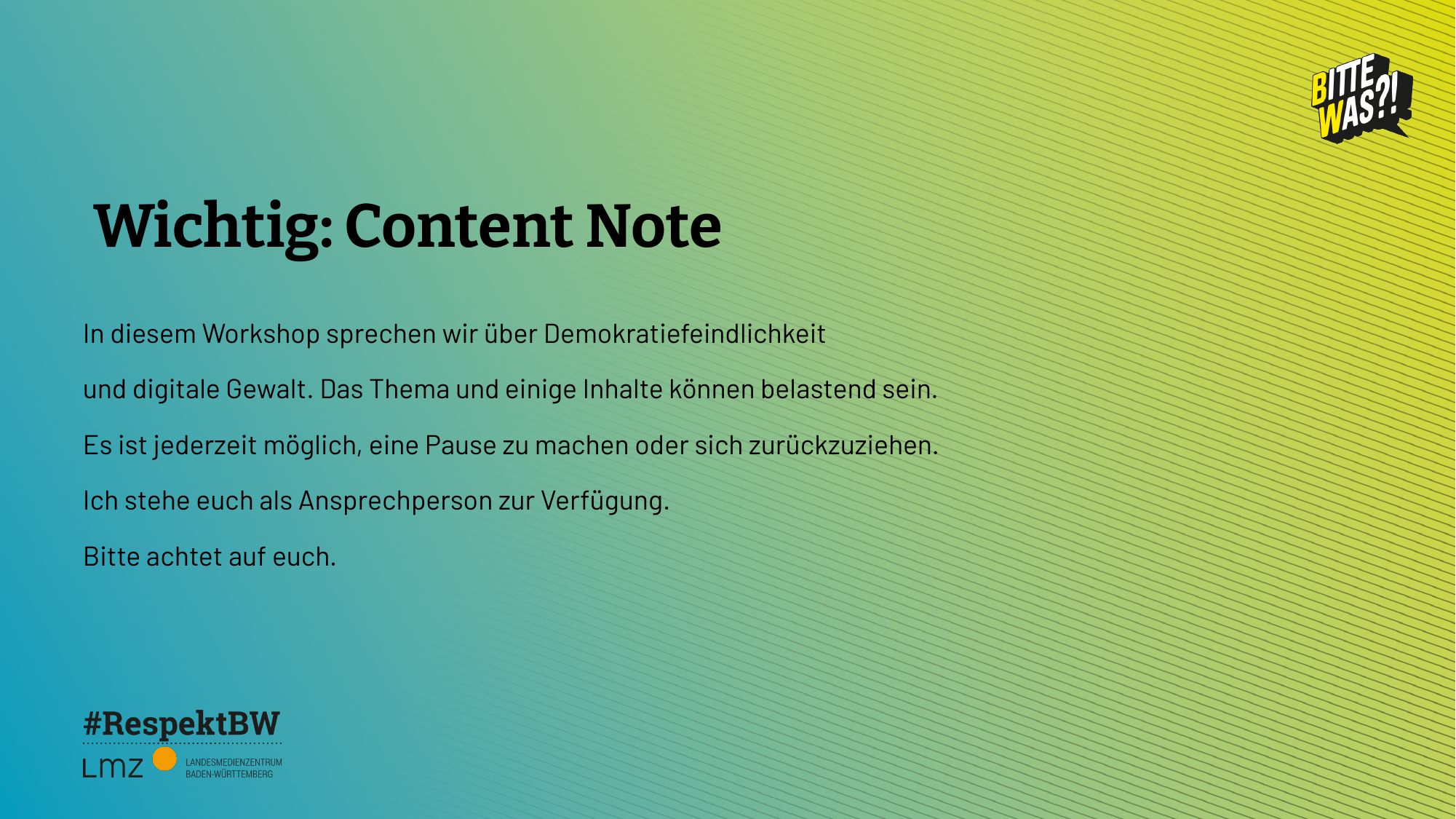

Wichtig: Content Note
In diesem Workshop sprechen wir über Demokratiefeindlichkeit
und digitale Gewalt. Das Thema und einige Inhalte können belastend sein.
Es ist jederzeit möglich, eine Pause zu machen oder sich zurückzuziehen.
Ich stehe euch als Ansprechperson zur Verfügung.
Bitte achtet auf euch.